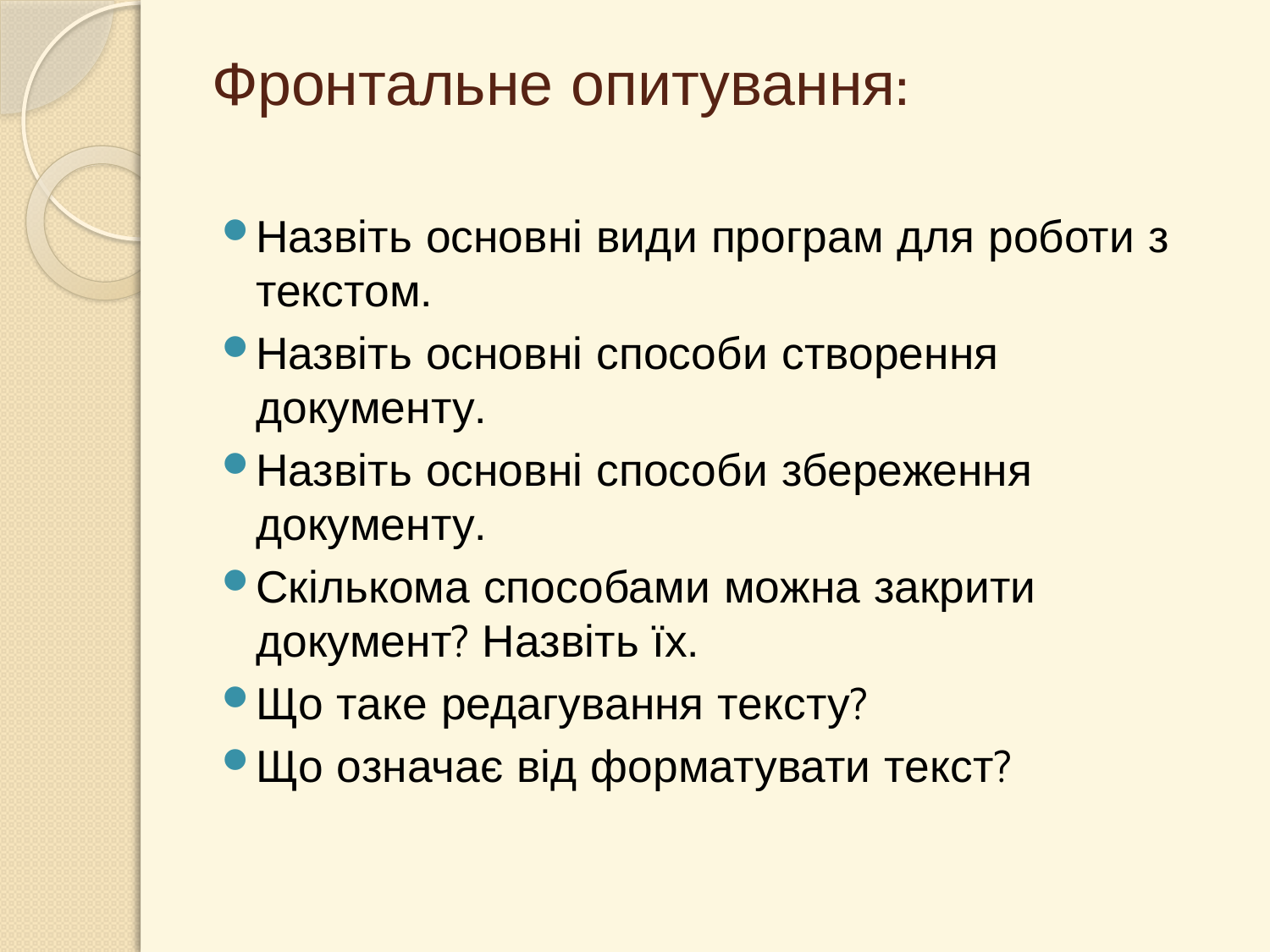

# Фронтальне опитування:
Назвіть основні види програм для роботи з текстом.
Назвіть основні способи створення документу.
Назвіть основні способи збереження документу.
Скількома способами можна закрити документ? Назвіть їх.
Що таке редагування тексту?
Що означає від форматувати текст?